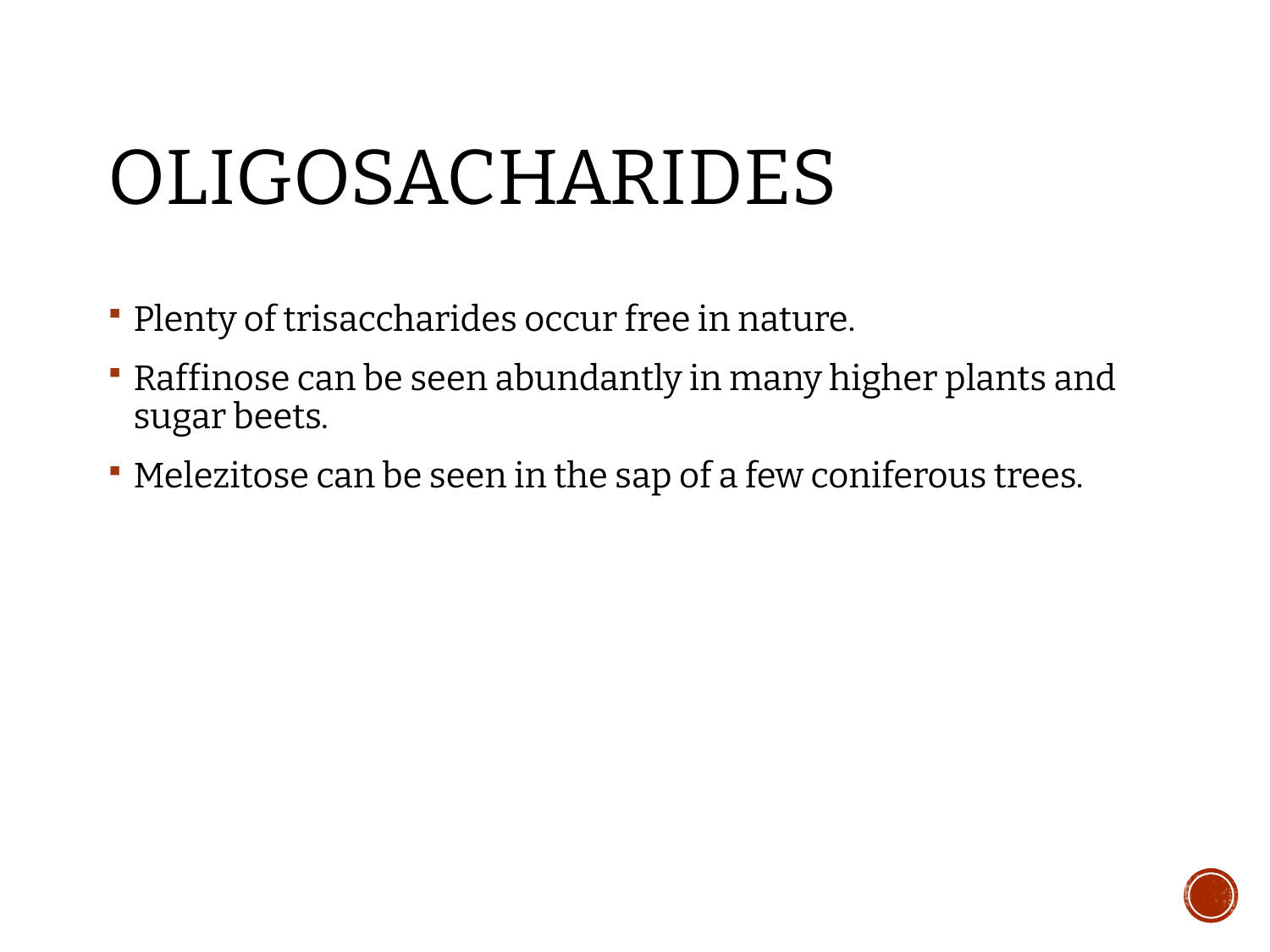

# OLIGOSACHARIDES
Plenty of trisaccharides occur free in nature.
Raffinose can be seen abundantly in many higher plants and sugar beets.
Melezitose can be seen in the sap of a few coniferous trees.